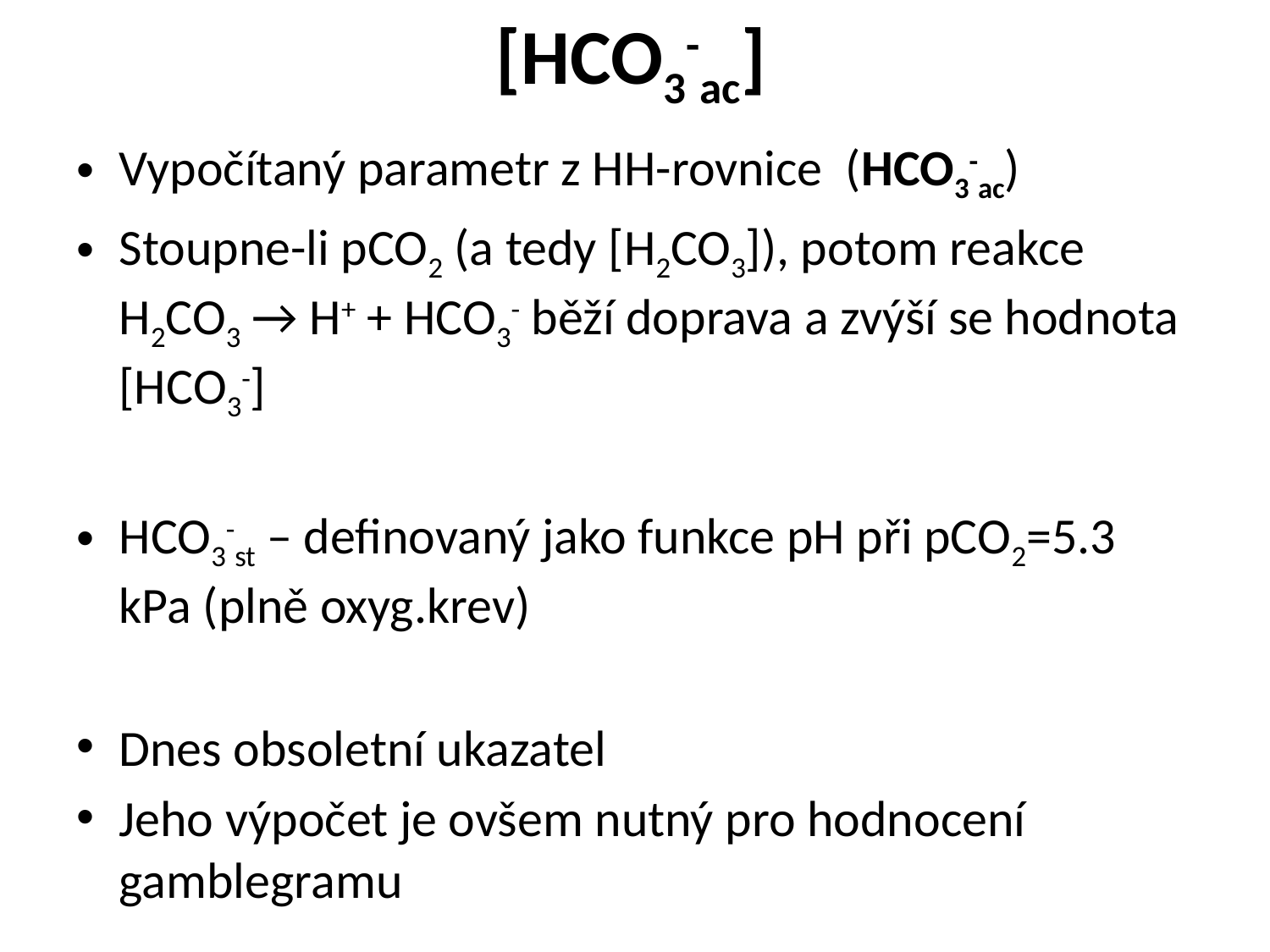

# [HCO3-ac]
Vypočítaný parametr z HH-rovnice  (HCO3-ac)
Stoupne-li pCO2 (a tedy [H2CO3]), potom reakce H2CO3 → H+ + HCO3- běží doprava a zvýší se hodnota [HCO3-]

HCO3-st – definovaný jako funkce pH při pCO2=5.3 kPa (plně oxyg.krev)

Dnes obsoletní ukazatel
Jeho výpočet je ovšem nutný pro hodnocení gamblegramu